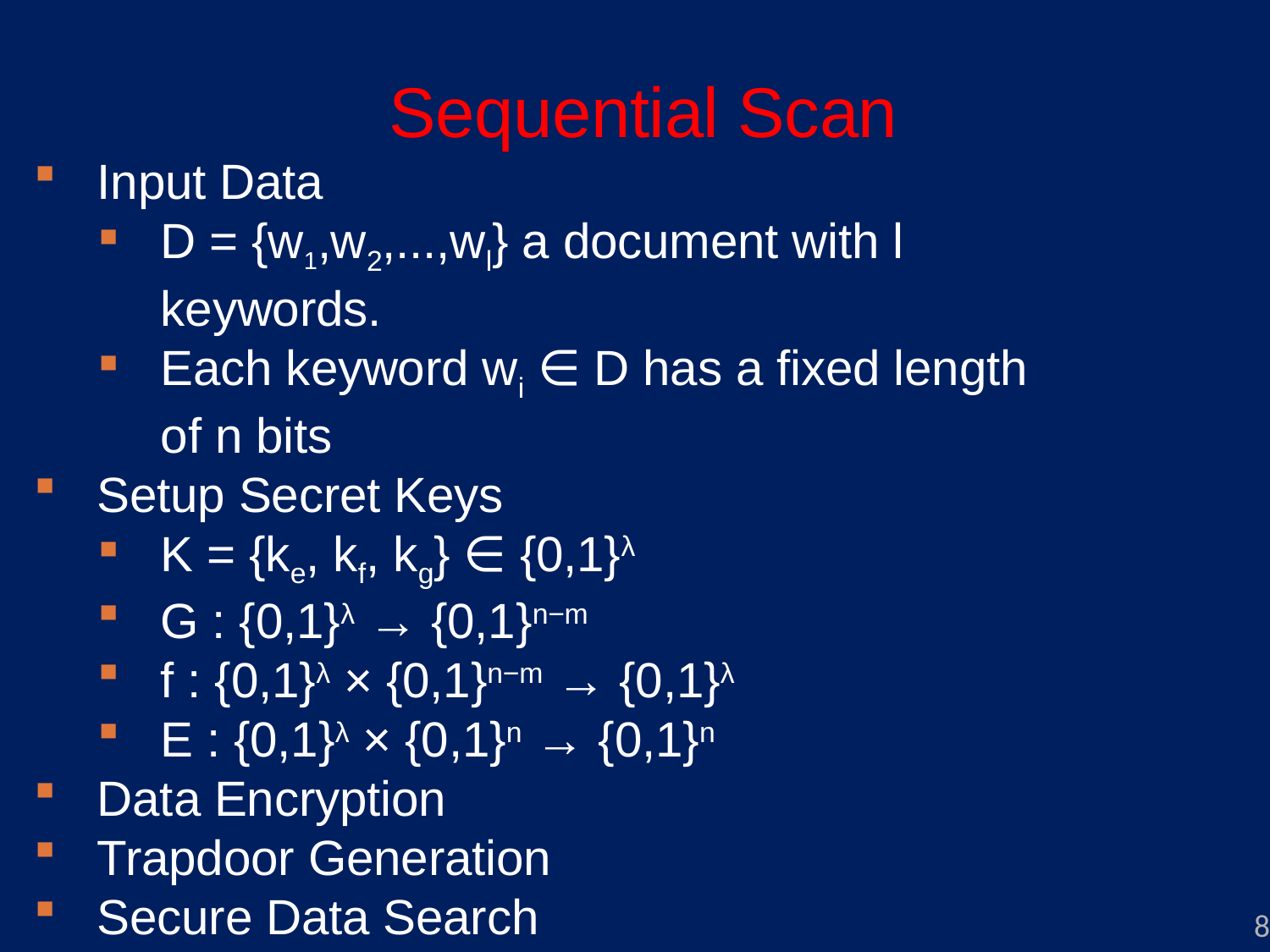

# Sequential Scan
Input Data
D = {w1,w2,...,wl} a document with l keywords.
Each keyword wi ∈ D has a fixed length of n bits
Setup Secret Keys
K = {ke, kf, kg} ∈ {0,1}λ
G : {0,1}λ → {0,1}n−m
f : {0,1}λ × {0,1}n−m → {0,1}λ
E : {0,1}λ × {0,1}n → {0,1}n
Data Encryption
Trapdoor Generation
Secure Data Search
8